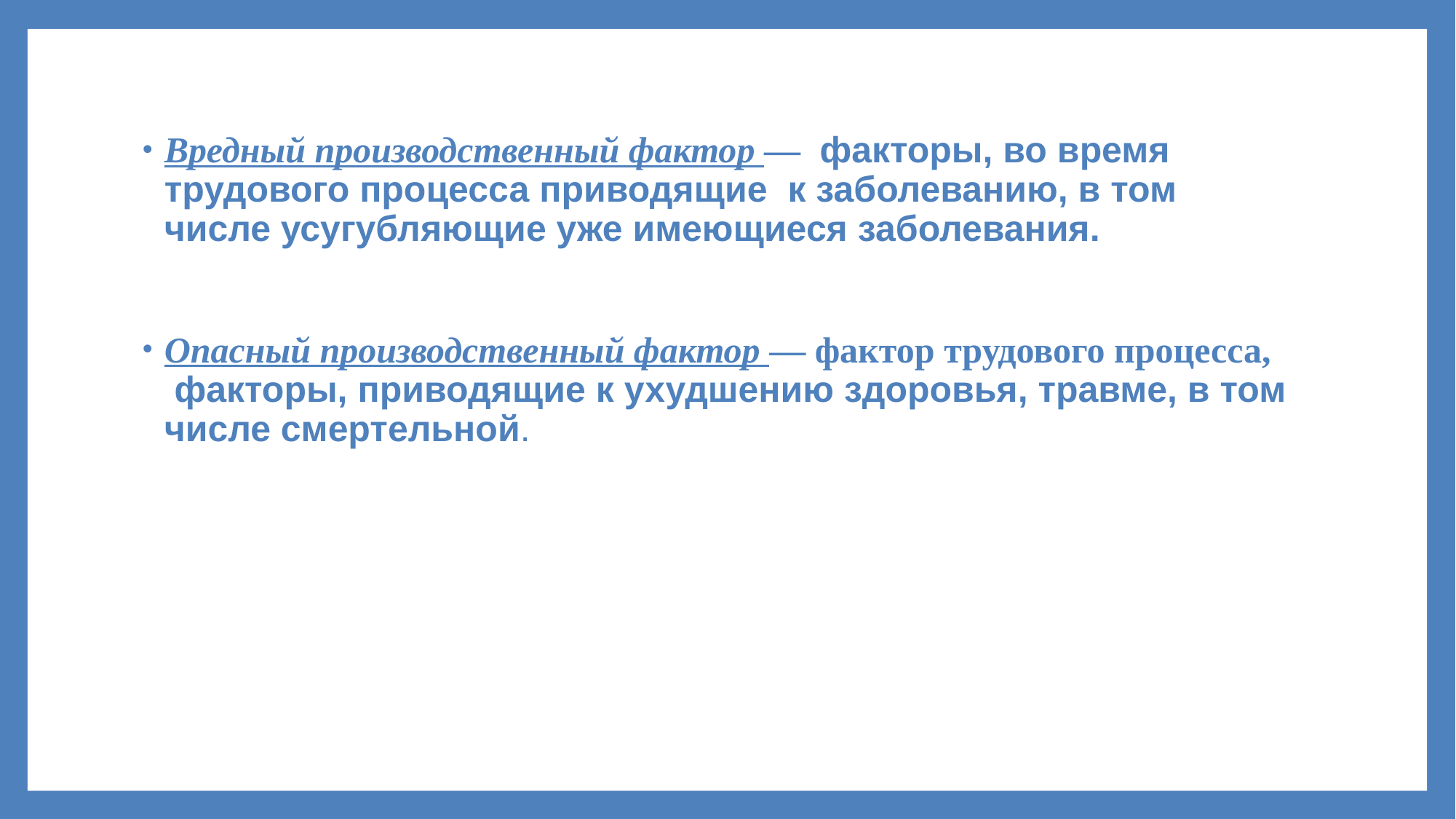

Вредный производственный фактор —  факторы, во время трудового процесса приводящие  к заболеванию, в том числе усугубляющие уже имеющиеся заболевания.

Опасный производственный фактор — фактор трудового процесса,  факторы, приводящие к ухудшению здоровья, травме, в том числе смертельной.